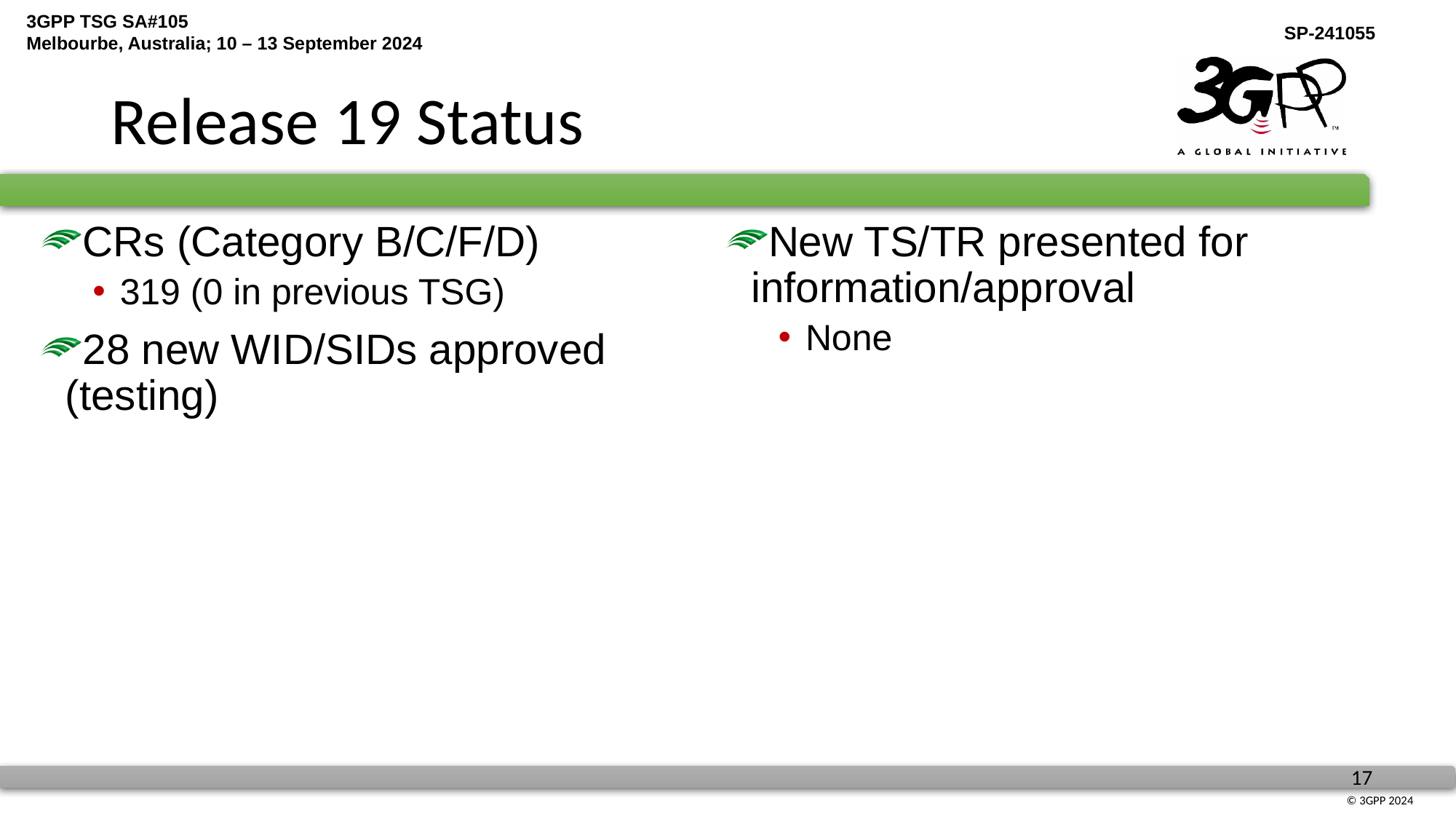

# Release 19 Status

New TS/TR presented for information/approval
None

CRs (Category B/C/F/D)
319 (0 in previous TSG)
28 new WID/SIDs approved (testing)